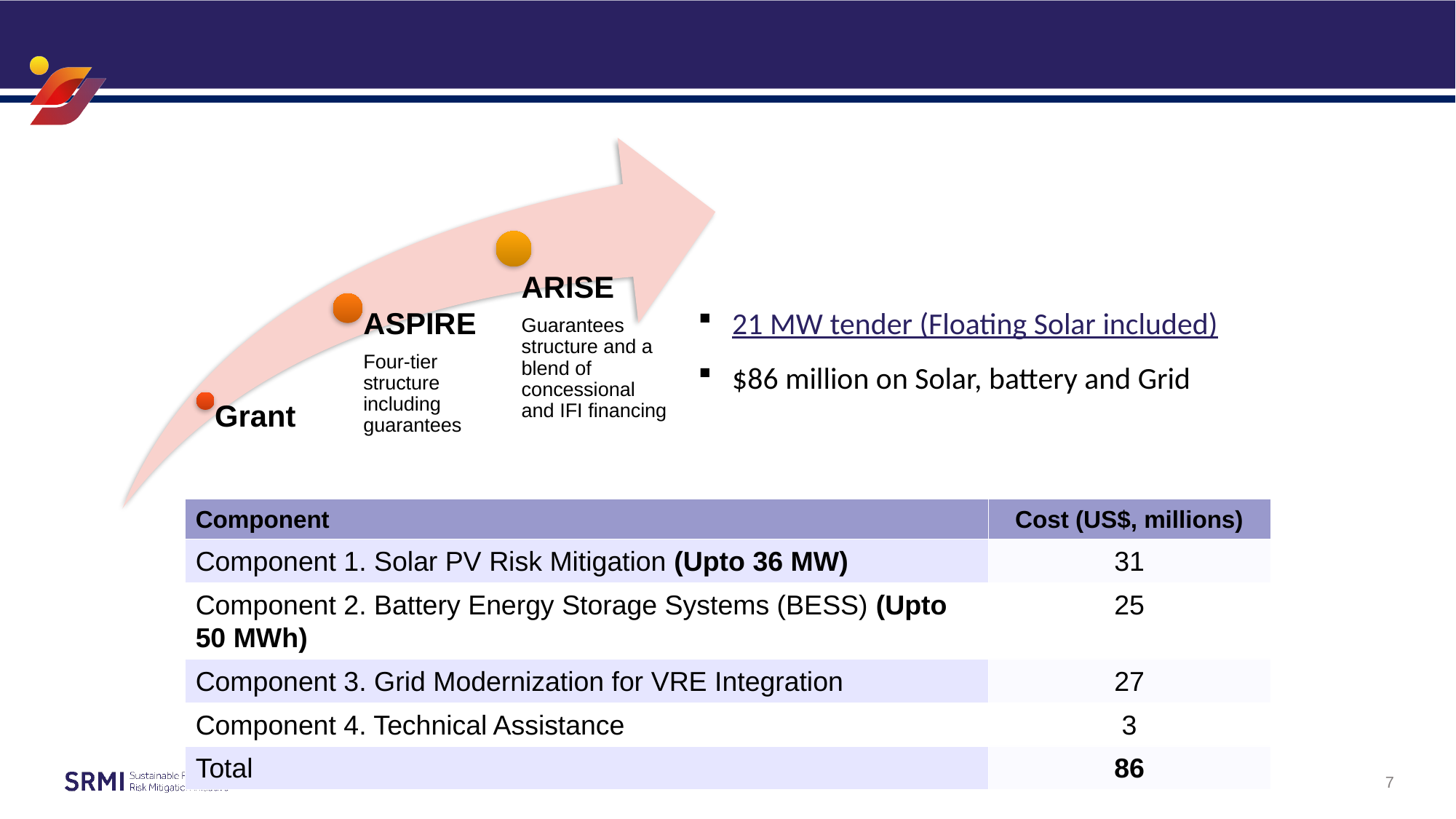

#

Grant
ASPIRE
Four-tier structure including guarantees
ARISE
Guarantees structure and a blend of concessional and IFI financing

21 MW tender (Floating Solar included)
$86 million on Solar, battery and Grid
| Component | Cost (US$, millions) |
| --- | --- |
| Component 1. Solar PV Risk Mitigation (Upto 36 MW) | 31 |
| Component 2. Battery Energy Storage Systems (BESS) (Upto 50 MWh) | 25 |
| Component 3. Grid Modernization for VRE Integration | 27 |
| Component 4. Technical Assistance | 3 |
| Total | 86 |
7